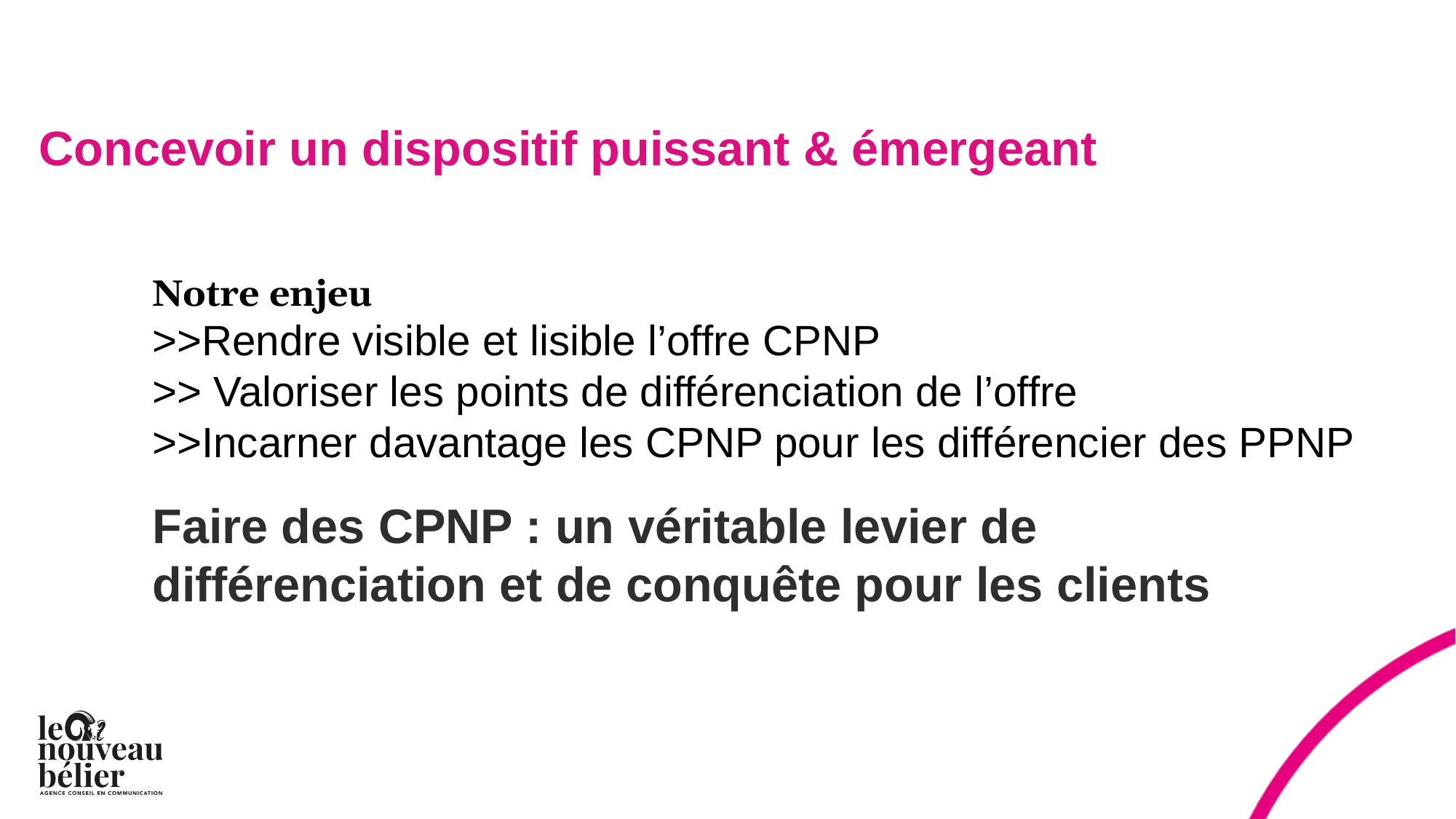

Concevoir un dispositif puissant & émergeant
Notre enjeu
>>Rendre visible et lisible l’offre CPNP
>> Valoriser les points de différenciation de l’offre
>>Incarner davantage les CPNP pour les différencier des PPNP

Faire des CPNP : un véritable levier de différenciation et de conquête pour les clients